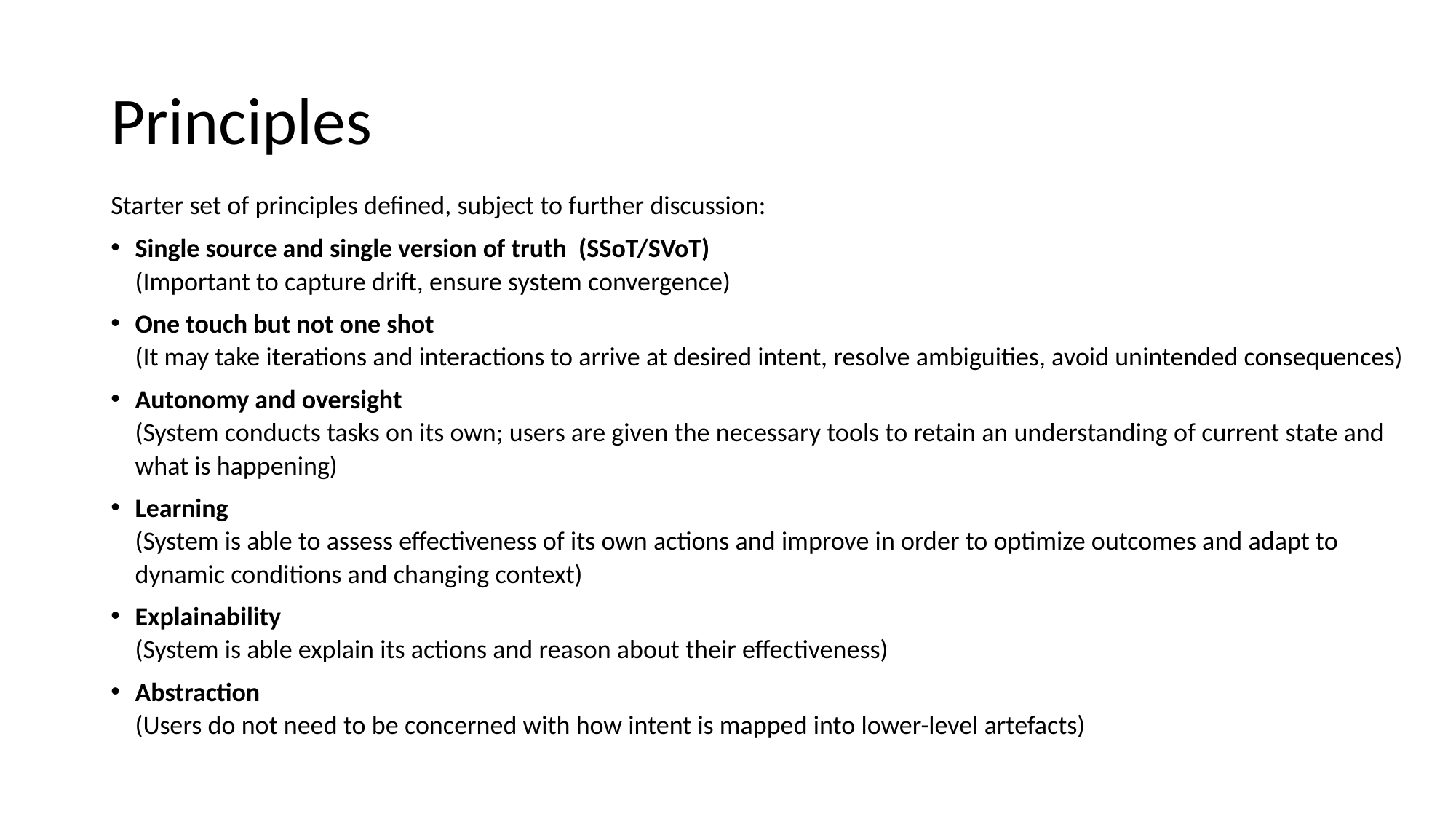

# Principles
Starter set of principles defined, subject to further discussion:
Single source and single version of truth  (SSoT/SVoT)
(Important to capture drift, ensure system convergence)
One touch but not one shot
(It may take iterations and interactions to arrive at desired intent, resolve ambiguities, avoid unintended consequences)
Autonomy and oversight
(System conducts tasks on its own; users are given the necessary tools to retain an understanding of current state and what is happening)
Learning
(System is able to assess effectiveness of its own actions and improve in order to optimize outcomes and adapt to dynamic conditions and changing context)
Explainability
(System is able explain its actions and reason about their effectiveness)
Abstraction
(Users do not need to be concerned with how intent is mapped into lower-level artefacts)